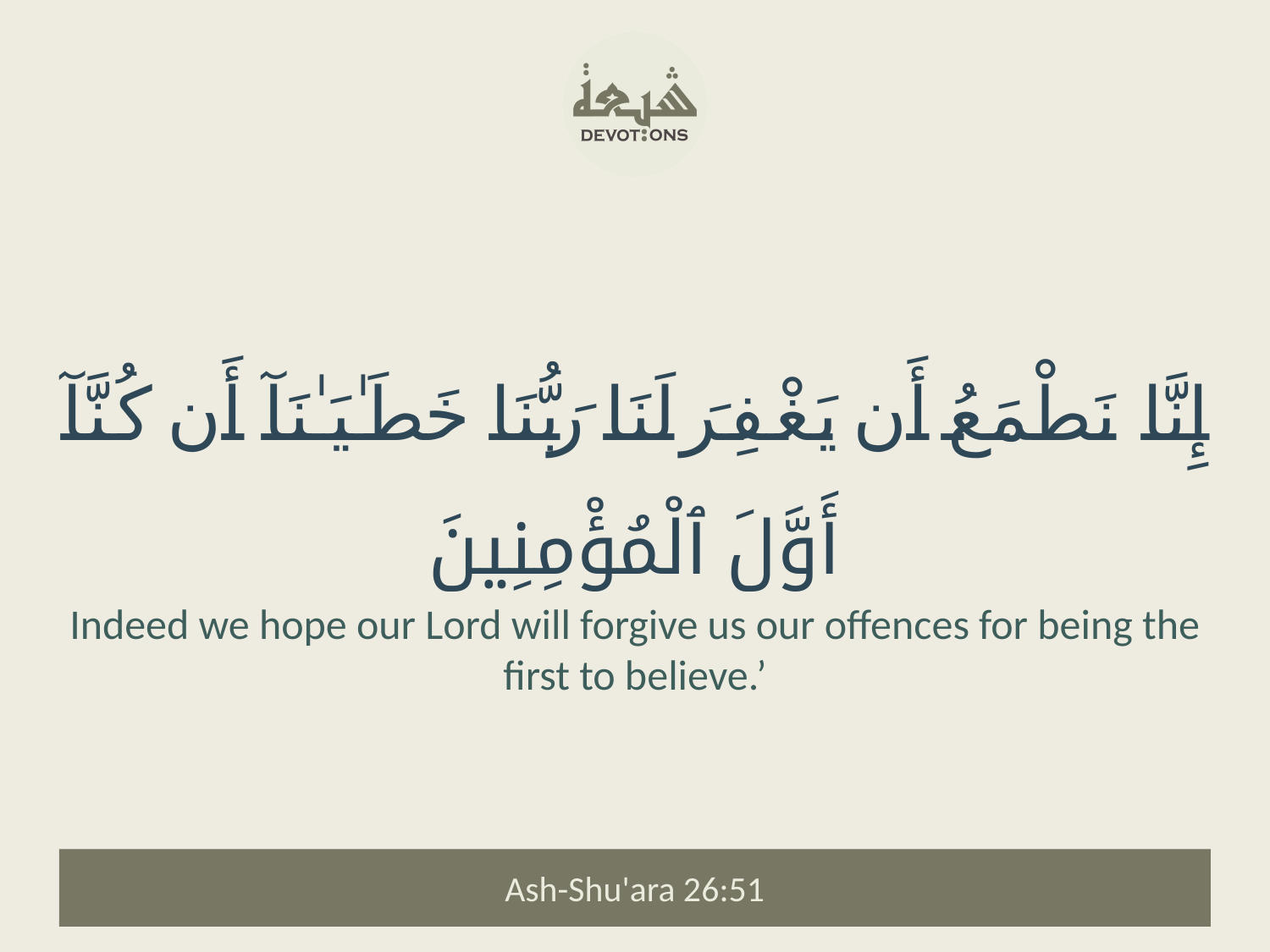

إِنَّا نَطْمَعُ أَن يَغْفِرَ لَنَا رَبُّنَا خَطَـٰيَـٰنَآ أَن كُنَّآ أَوَّلَ ٱلْمُؤْمِنِينَ
Indeed we hope our Lord will forgive us our offences for being the first to believe.’
Ash-Shu'ara 26:51